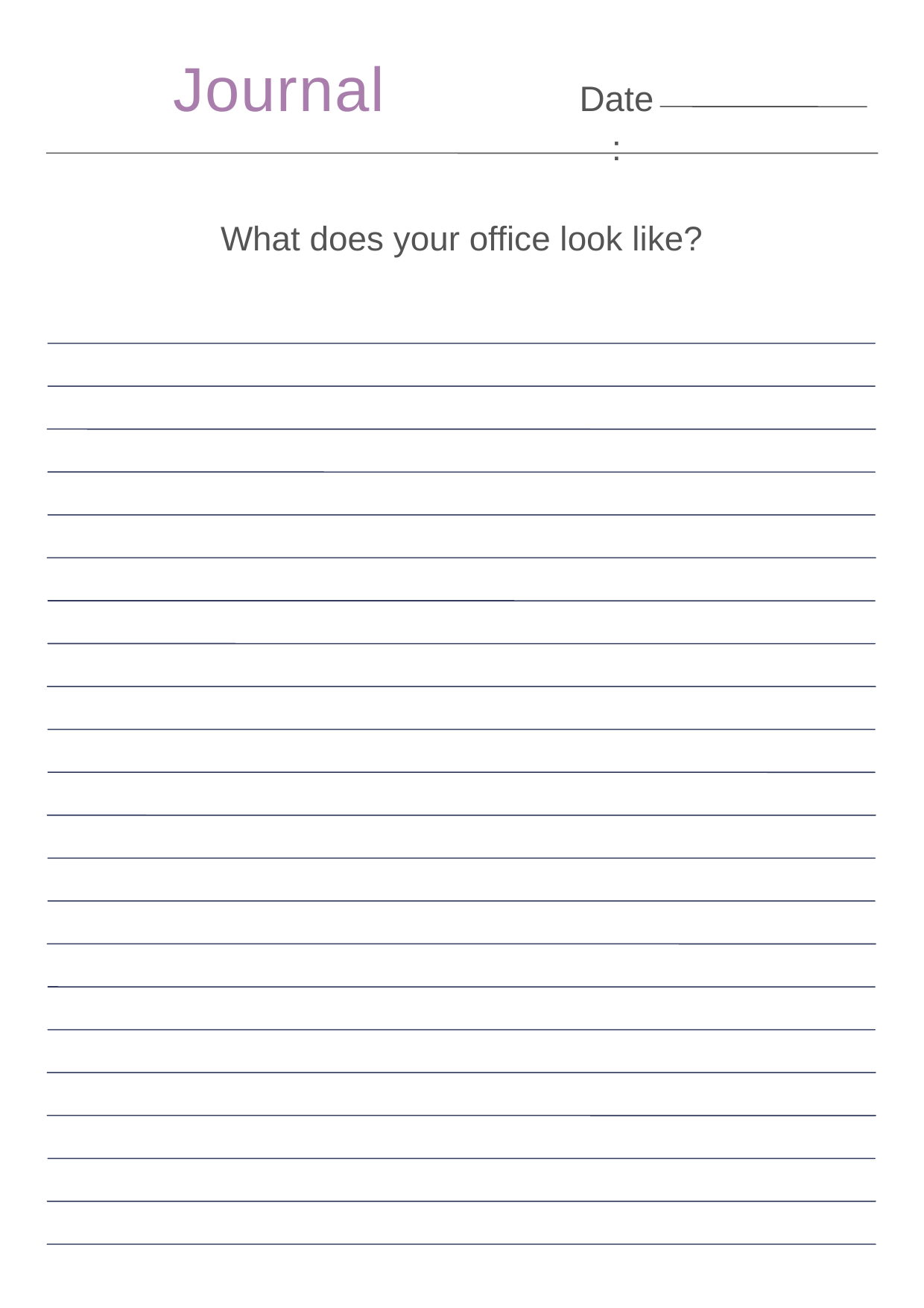

Journal
Date:

What does your office look like?